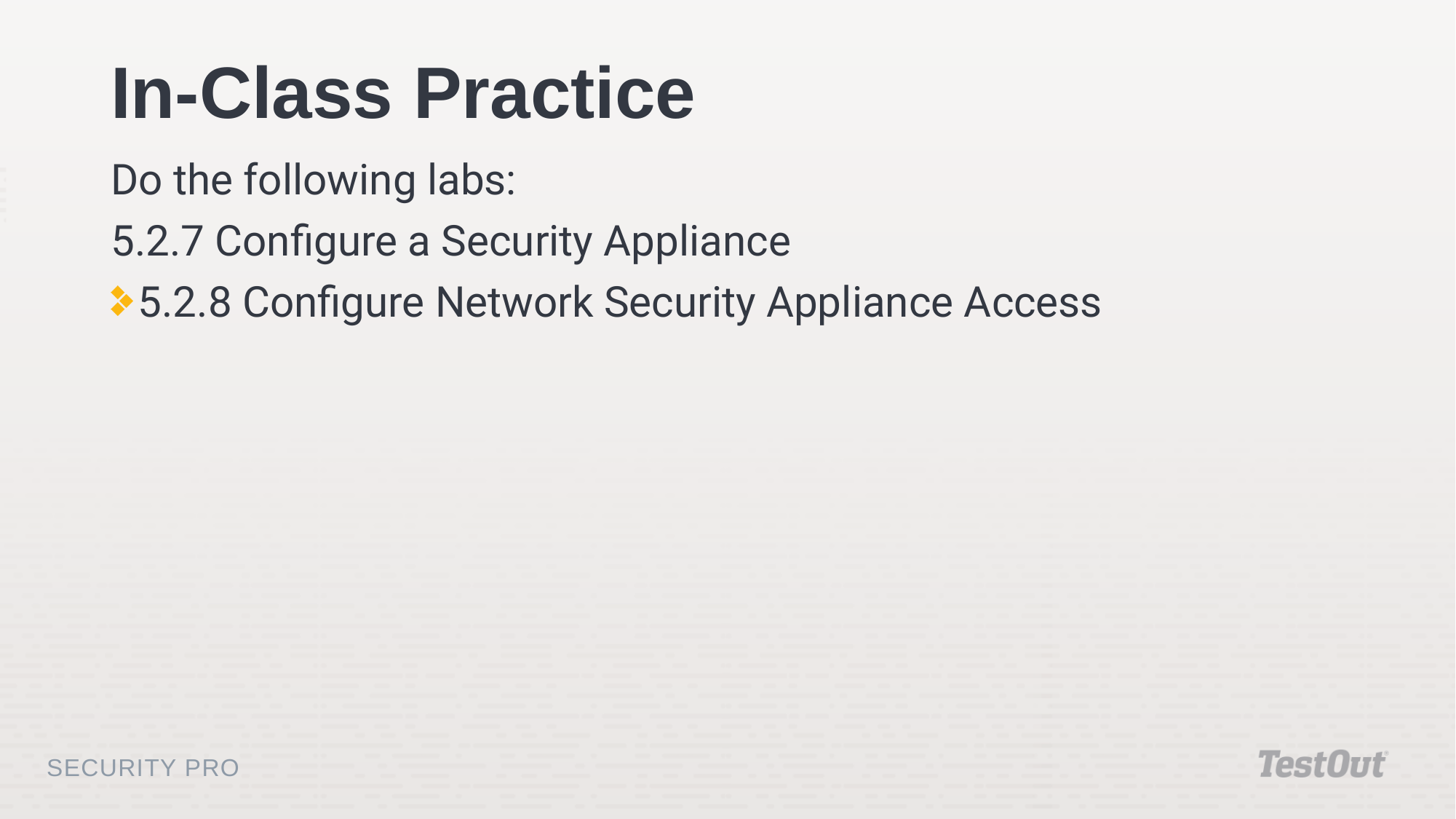

# In-Class Practice
Do the following labs:
5.2.7 Configure a Security Appliance
5.2.8 Configure Network Security Appliance Access
Security Pro